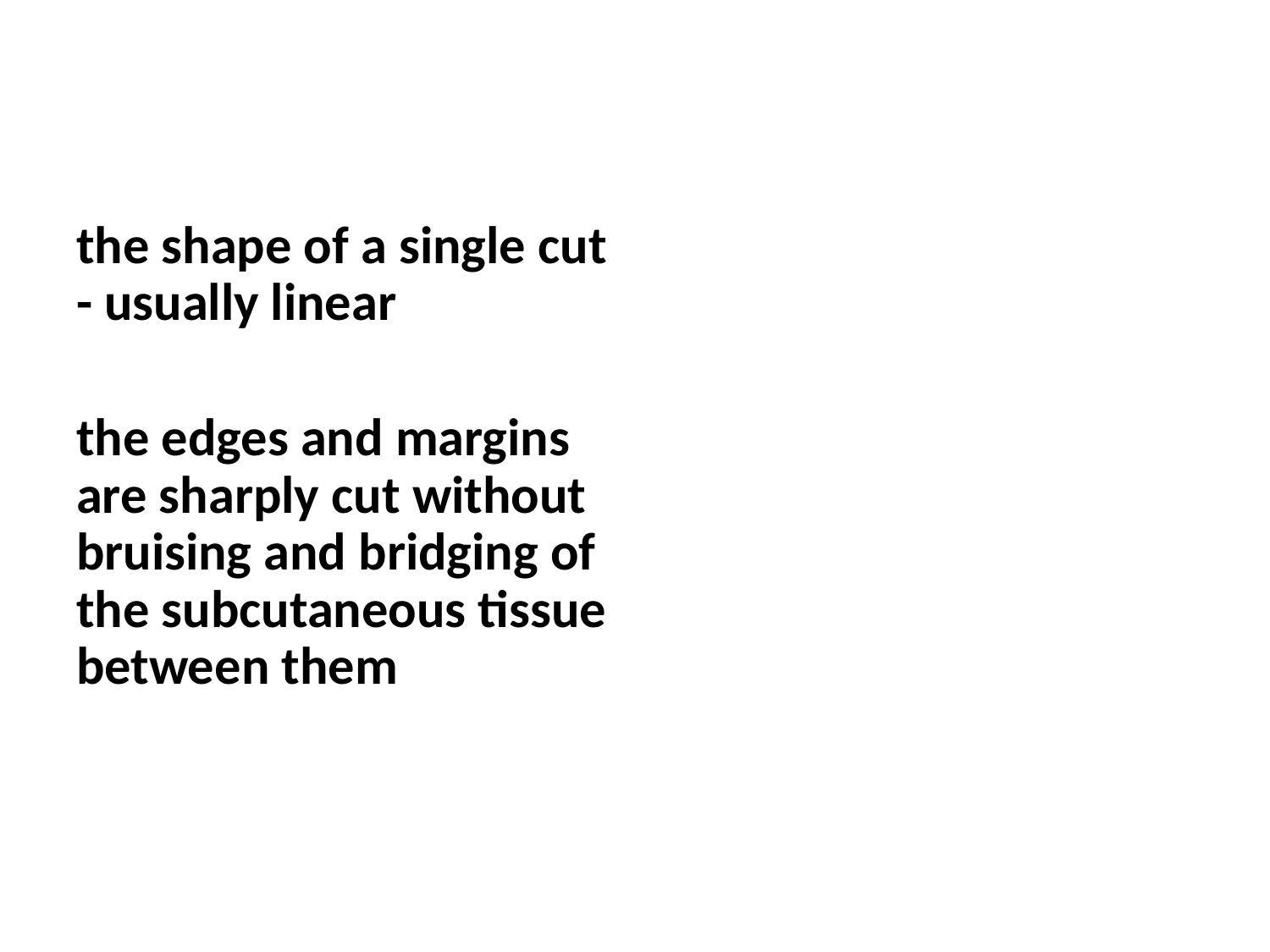

the shape of a single cut - usually linear

the edges and margins are sharply cut without bruising and bridging of the subcutaneous tissue between them